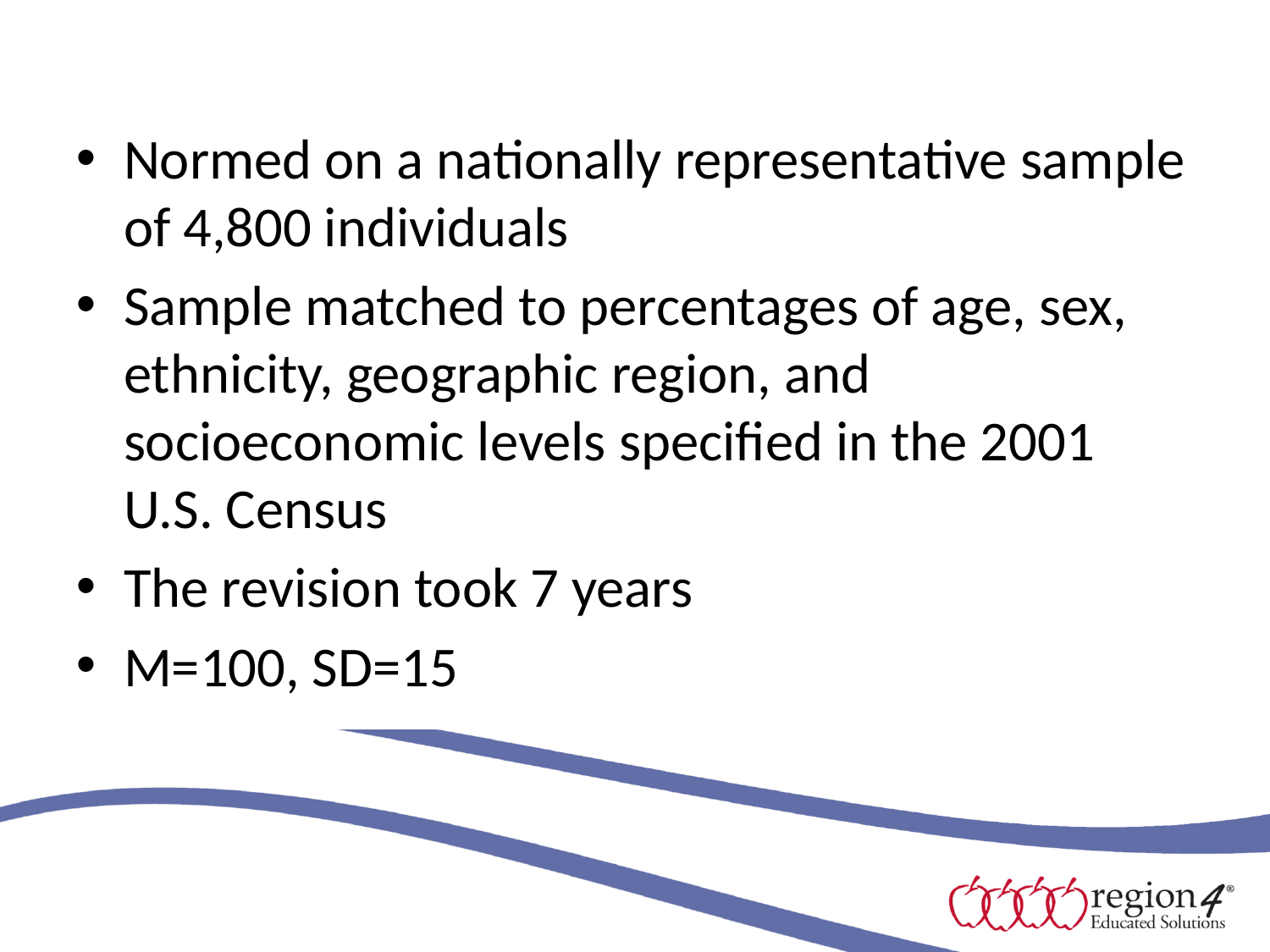

Normed on a nationally representative sample of 4,800 individuals
Sample matched to percentages of age, sex, ethnicity, geographic region, and socioeconomic levels specified in the 2001 U.S. Census
The revision took 7 years
M=100, SD=15
#